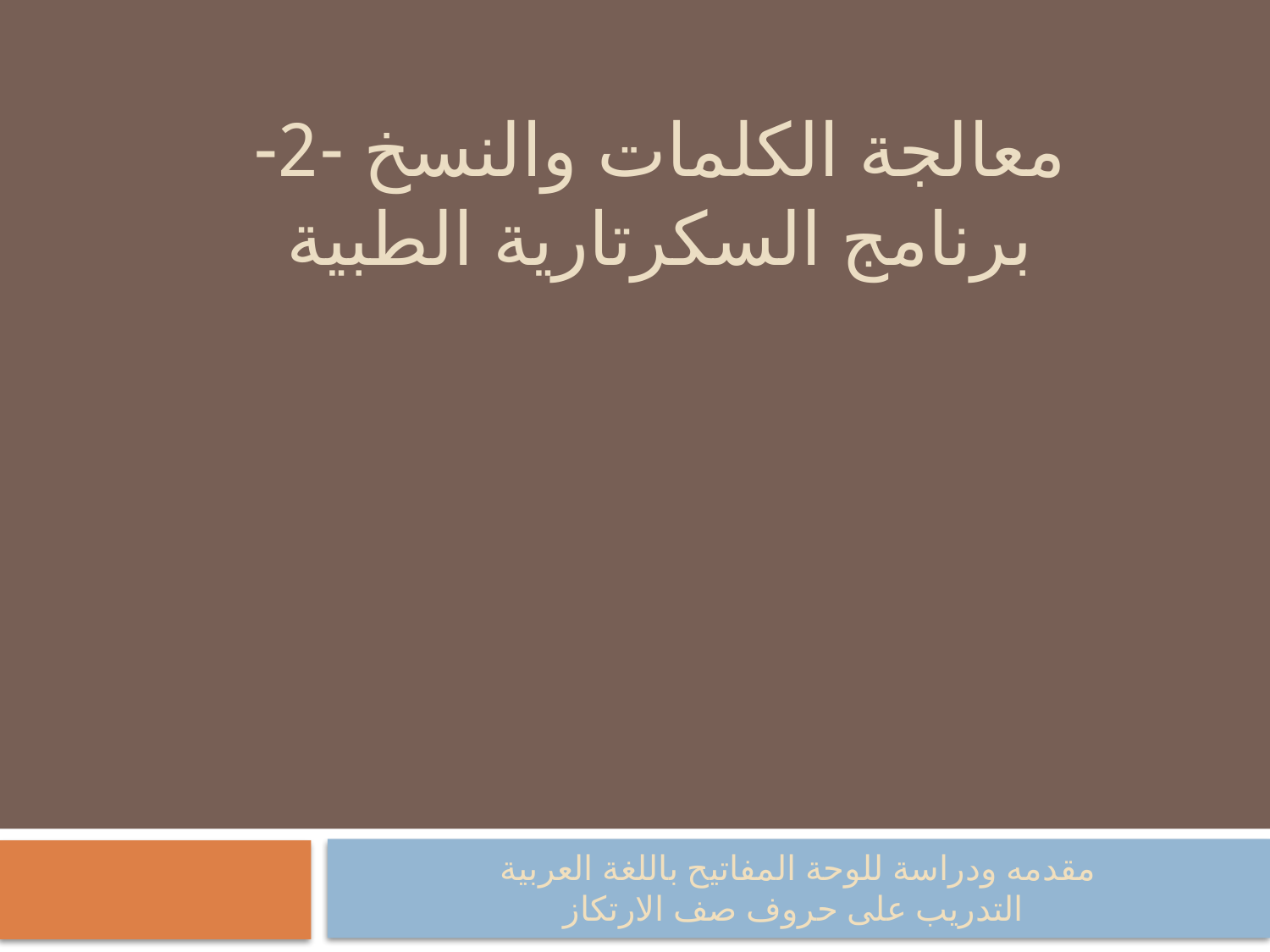

# معالجة الكلمات والنسخ -2- برنامج السكرتارية الطبية
مقدمه ودراسة للوحة المفاتيح باللغة العربية
التدريب على حروف صف الارتكاز